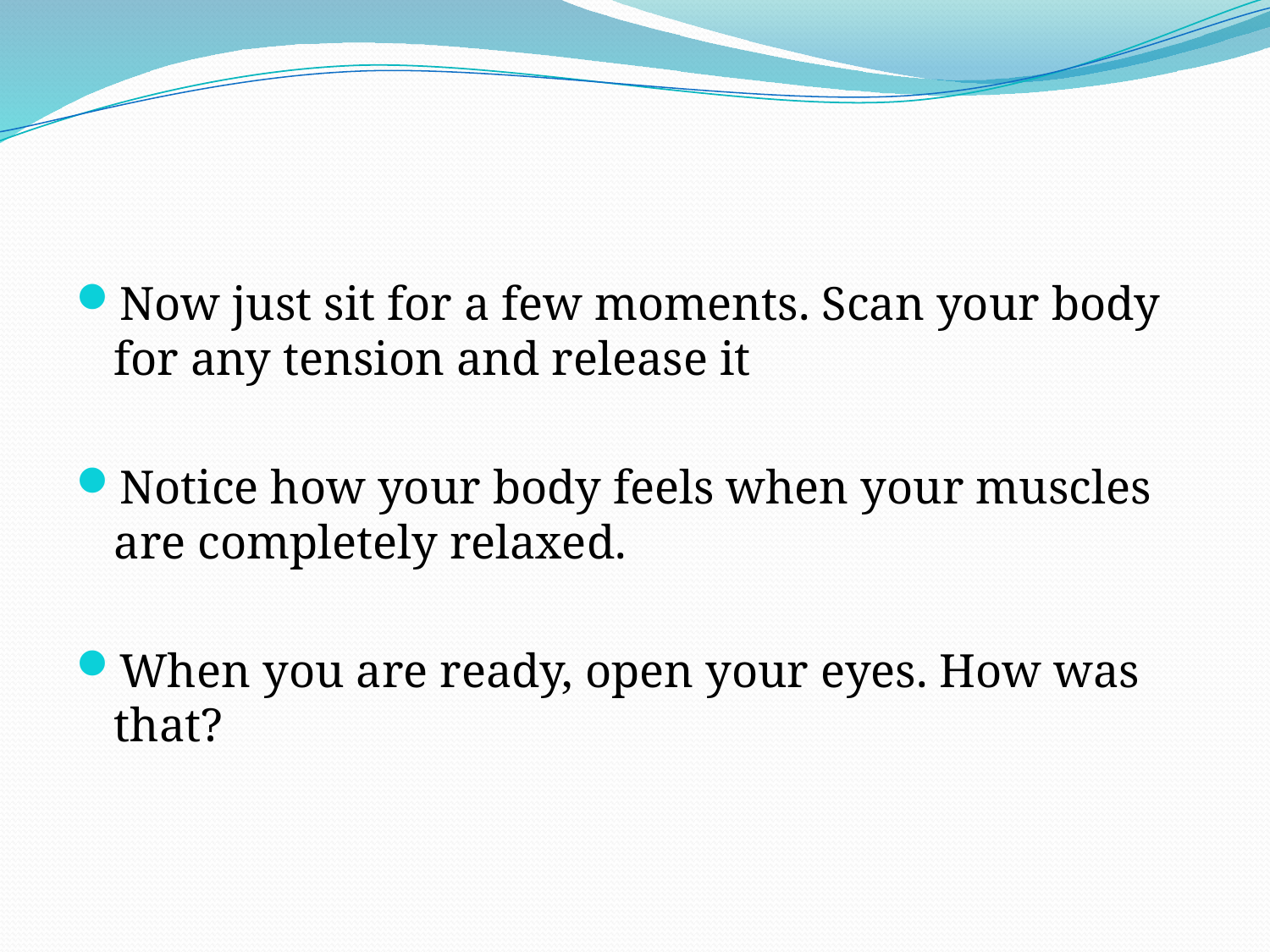

#
Now just sit for a few moments. Scan your body for any tension and release it

Notice how your body feels when your muscles are completely relaxed.

When you are ready, open your eyes. How was that?